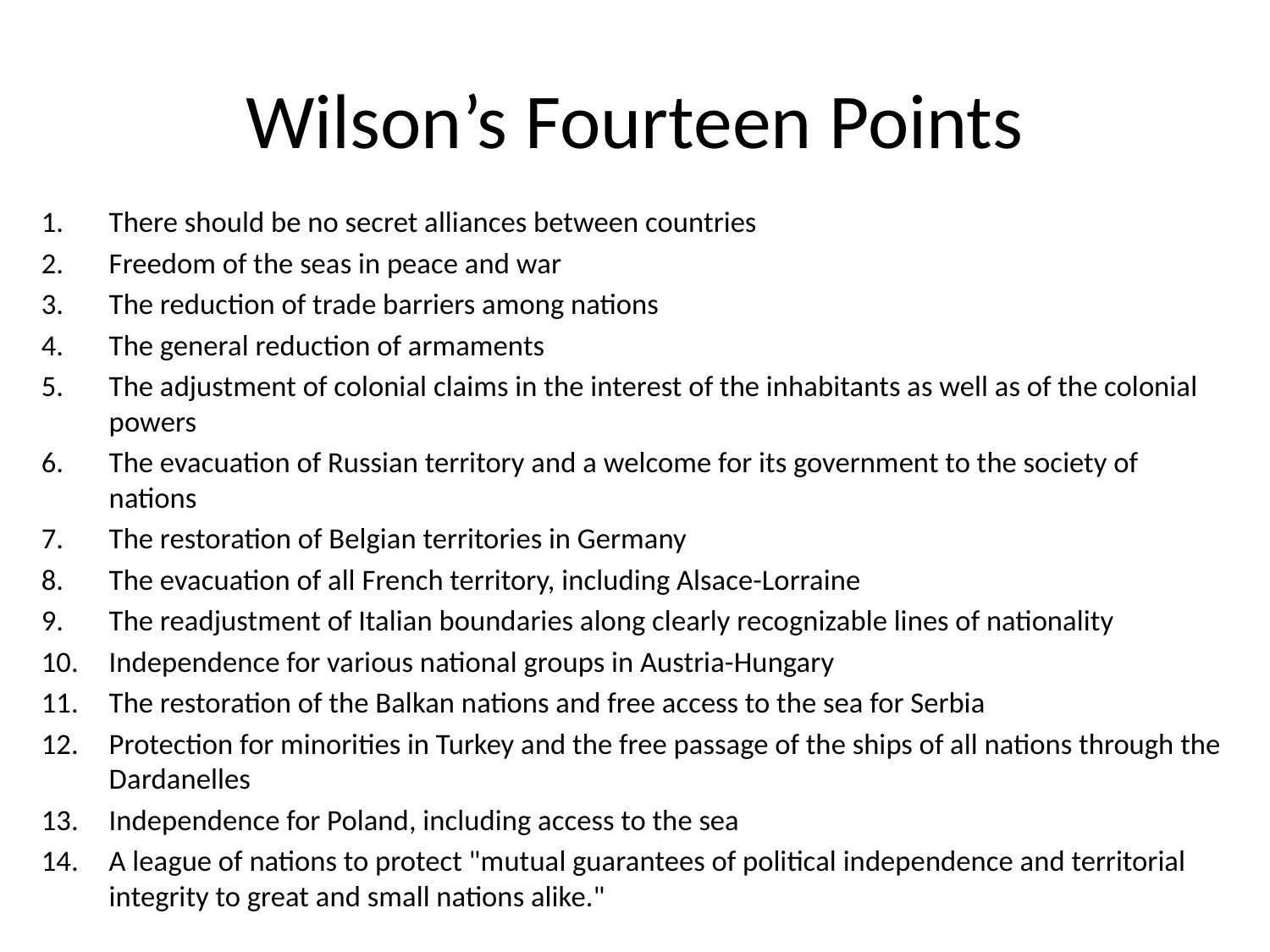

# Wilson’s Fourteen Points
There should be no secret alliances between countries
Freedom of the seas in peace and war
The reduction of trade barriers among nations
The general reduction of armaments
The adjustment of colonial claims in the interest of the inhabitants as well as of the colonial powers
The evacuation of Russian territory and a welcome for its government to the society of nations
The restoration of Belgian territories in Germany
The evacuation of all French territory, including Alsace-Lorraine
The readjustment of Italian boundaries along clearly recognizable lines of nationality
Independence for various national groups in Austria-Hungary
The restoration of the Balkan nations and free access to the sea for Serbia
Protection for minorities in Turkey and the free passage of the ships of all nations through the Dardanelles
Independence for Poland, including access to the sea
A league of nations to protect "mutual guarantees of political independence and territorial integrity to great and small nations alike."